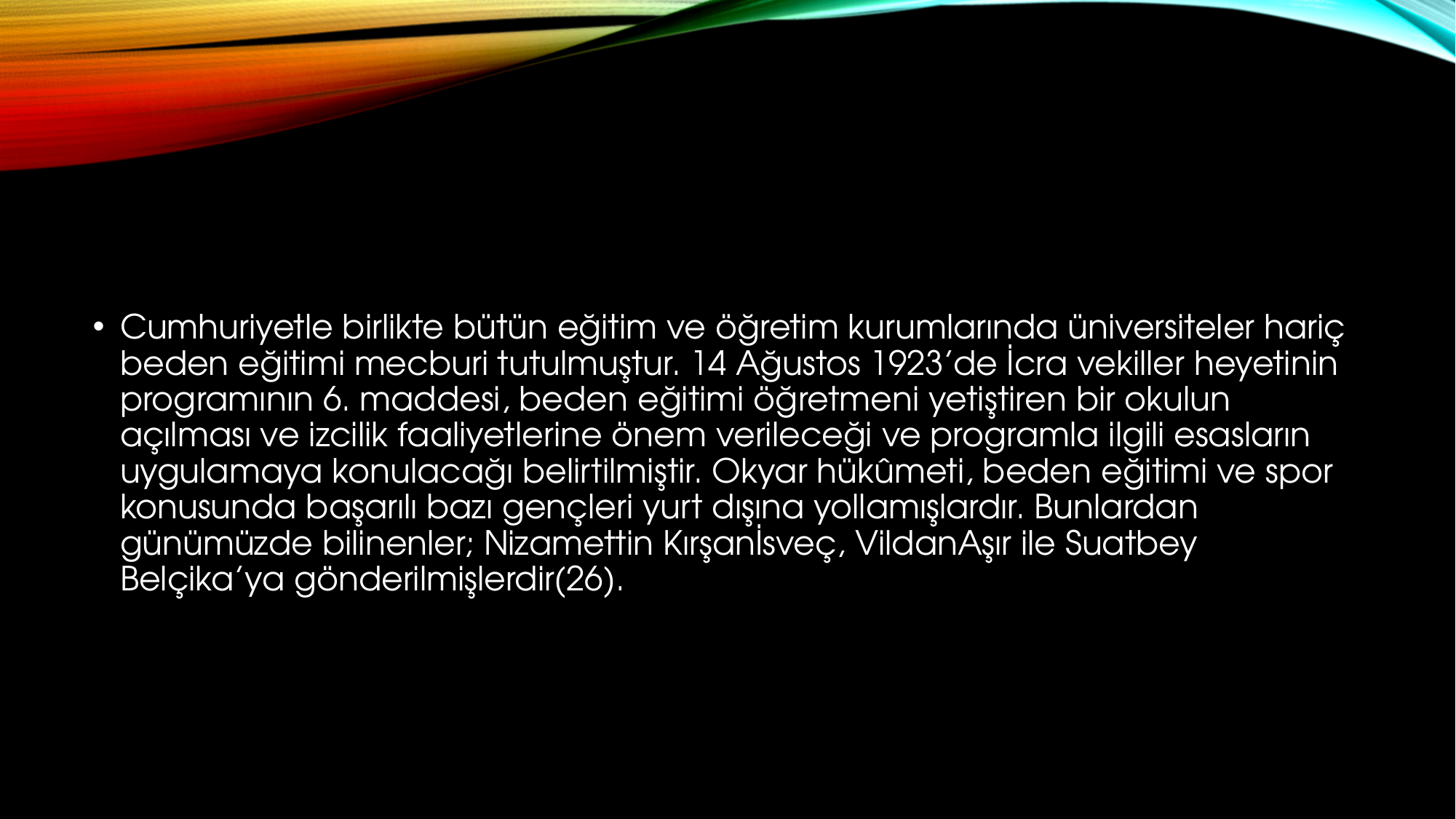

#
Cumhuriyetle birlikte bütün eğitim ve öğretim kurumlarında üniversiteler hariç beden eğitimi mecburi tutulmuştur. 14 Ağustos 1923’de İcra vekiller heyetinin programının 6. maddesi, beden eğitimi öğretmeni yetiştiren bir okulun açılması ve izcilik faaliyetlerine önem verileceği ve programla ilgili esasların uygulamaya konulacağı belirtilmiştir. Okyar hükûmeti, beden eğitimi ve spor konusunda başarılı bazı gençleri yurt dışına yollamışlardır. Bunlardan günümüzde bilinenler; Nizamettin Kırşanİsveç, VildanAşır ile Suatbey Belçika’ya gönderilmişlerdir(26).